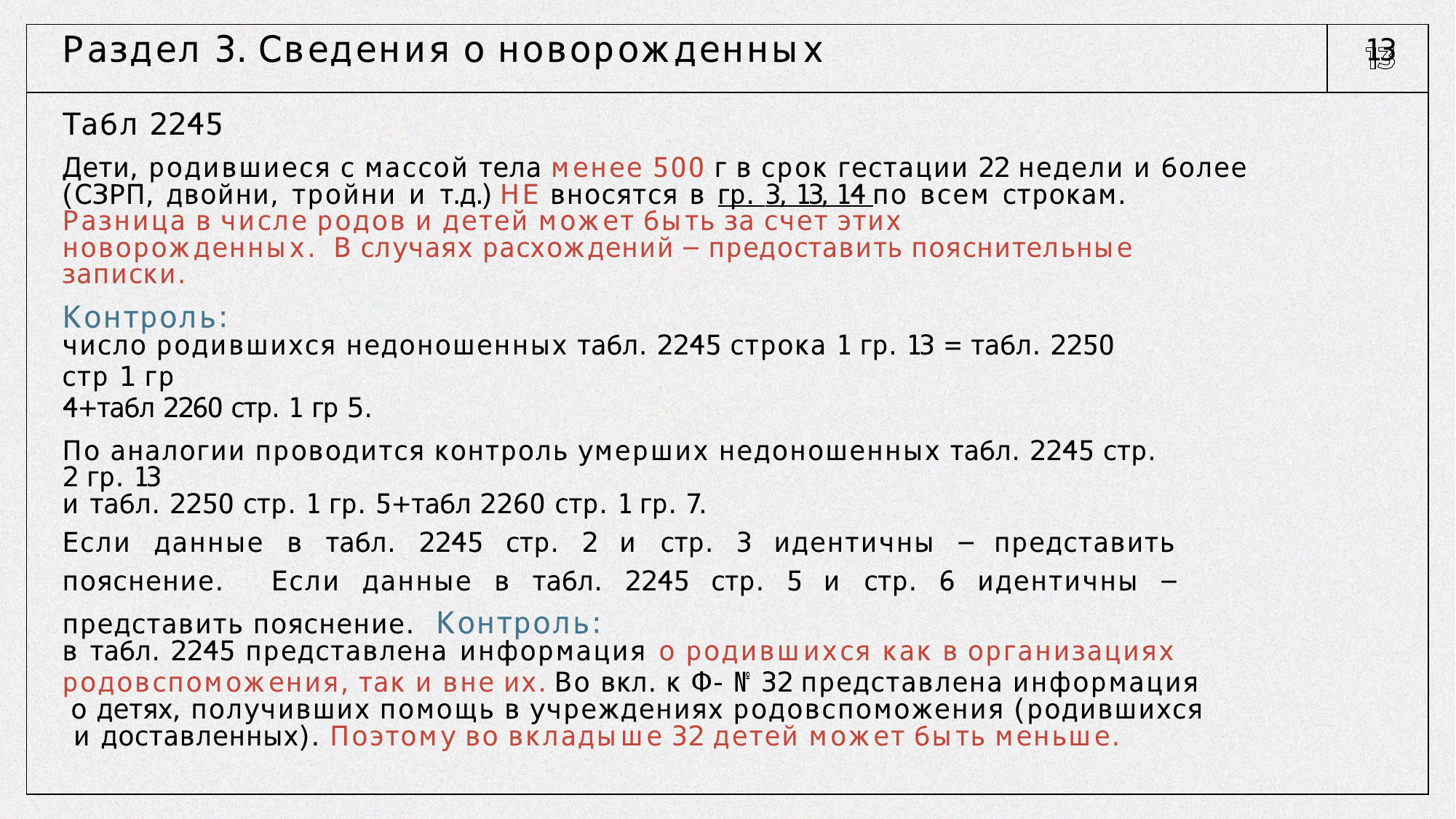

| Раздел 3. Сведения о новорожденных | 13 |
| --- | --- |
| Табл 2245 Дети, родившиеся с массой тела менее 500 г в срок гестации 22 недели и более (СЗРП, двойни, тройни и т.д.) НЕ вносятся в гр. 3, 13, 14 по всем строкам. Разница в числе родов и детей может быть за счет этих новорожденных. В случаях расхождений – предоставить пояснительные записки. Контроль: число родившихся недоношенных табл. 2245 строка 1 гр. 13 = табл. 2250 стр 1 гр 4+табл 2260 стр. 1 гр 5. По аналогии проводится контроль умерших недоношенных табл. 2245 стр. 2 гр. 13 и табл. 2250 стр. 1 гр. 5+табл 2260 стр. 1 гр. 7. Если данные в табл. 2245 стр. 2 и стр. 3 идентичны – представить пояснение. Если данные в табл. 2245 стр. 5 и стр. 6 идентичны – представить пояснение. Контроль: в табл. 2245 представлена информация о родившихся как в организациях родовспоможения, так и вне их. Во вкл. к Ф- № 32 представлена информация о детях, получивших помощь в учреждениях родовспоможения (родившихся и доставленных). Поэтому во вкладыше 32 детей может быть меньше. |  |